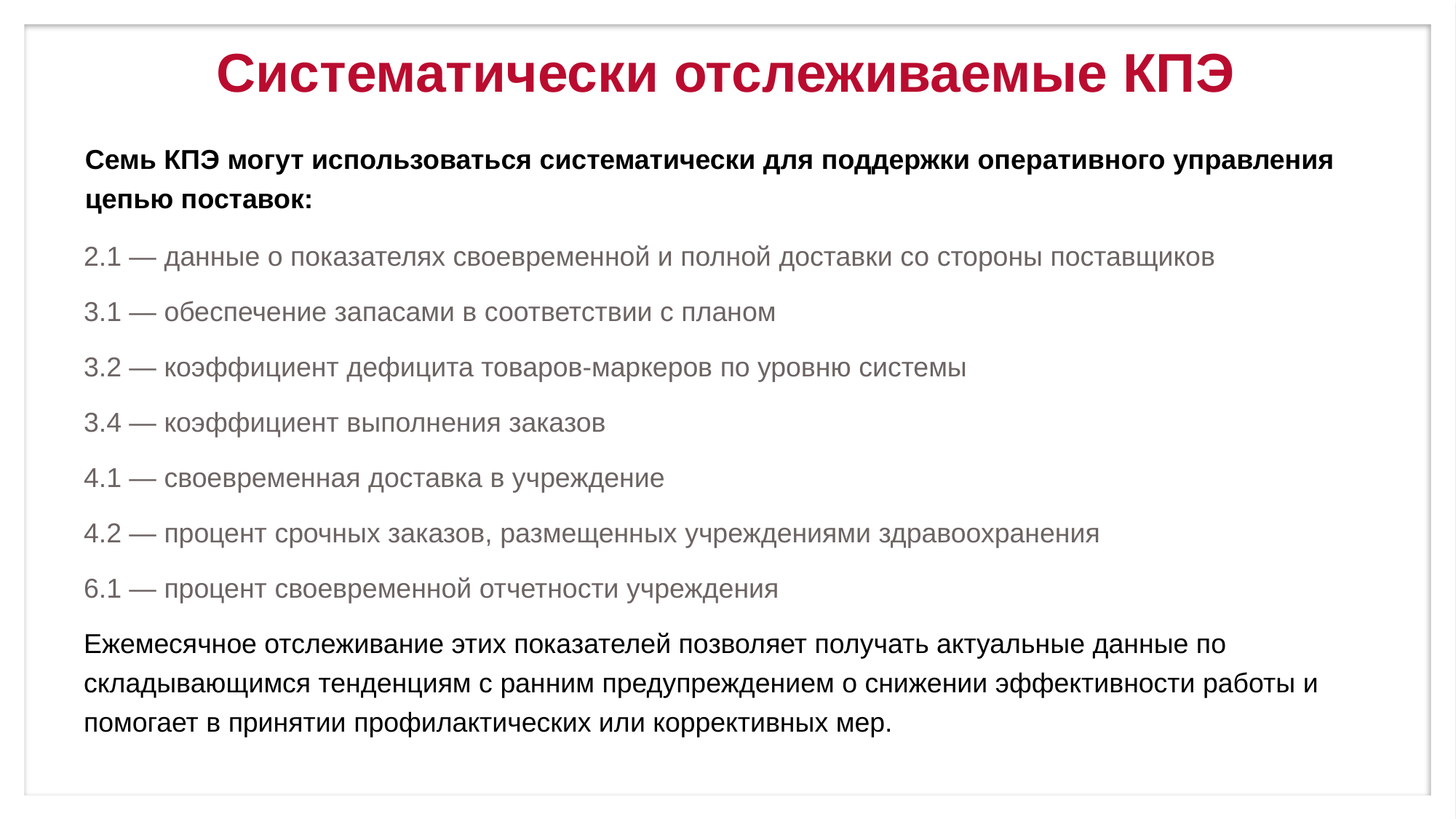

# Систематически отслеживаемые КПЭ
Семь КПЭ могут использоваться систематически для поддержки оперативного управления цепью поставок:
2.1 — данные о показателях своевременной и полной доставки со стороны поставщиков
3.1 — обеспечение запасами в соответствии с планом
3.2 — коэффициент дефицита товаров-маркеров по уровню системы
3.4 — коэффициент выполнения заказов
4.1 — своевременная доставка в учреждение
4.2 — процент срочных заказов, размещенных учреждениями здравоохранения
6.1 — процент своевременной отчетности учреждения
Ежемесячное отслеживание этих показателей позволяет получать актуальные данные по складывающимся тенденциям с ранним предупреждением о снижении эффективности работы и помогает в принятии профилактических или коррективных мер.